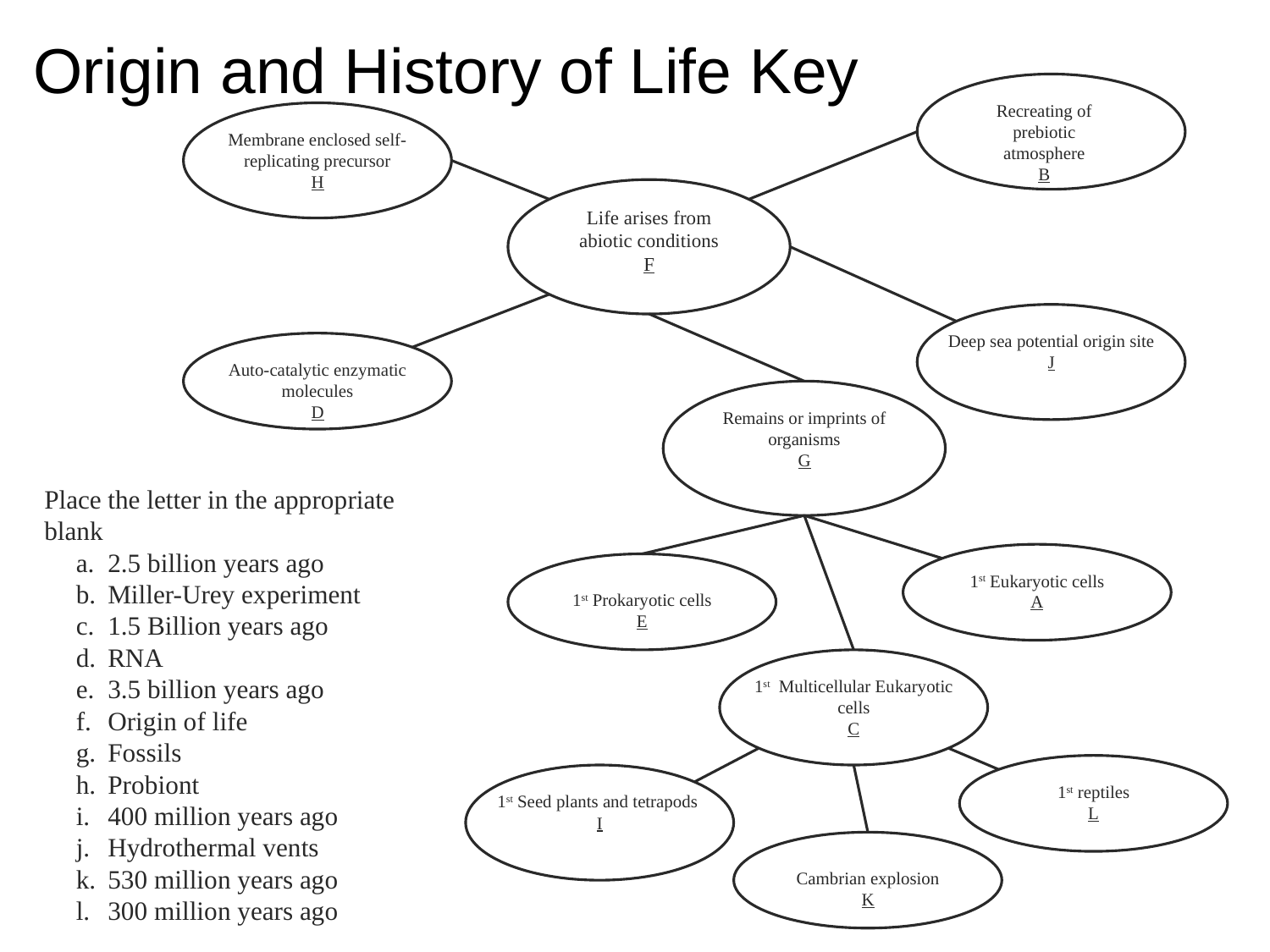

Origin and History of Life Key

Recreating of prebiotic atmosphere
B

Membrane enclosed self-replicating precursor
H

Life arises from abiotic conditions
F

Deep sea potential origin site
J

Auto-catalytic enzymatic molecules
D

Remains or imprints of organisms
G

1st Eukaryotic cells
A
1st Prokaryotic cells
E

1st  Multicellular Eukaryotic cells
C

1st reptiles
L
1st Seed plants and tetrapods
I

Cambrian explosion
K
	Place the letter in the appropriate blank
2.5 billion years ago
Miller-Urey experiment
1.5 Billion years ago
RNA
3.5 billion years ago
Origin of life
Fossils
Probiont
400 million years ago
Hydrothermal vents
530 million years ago
300 million years ago